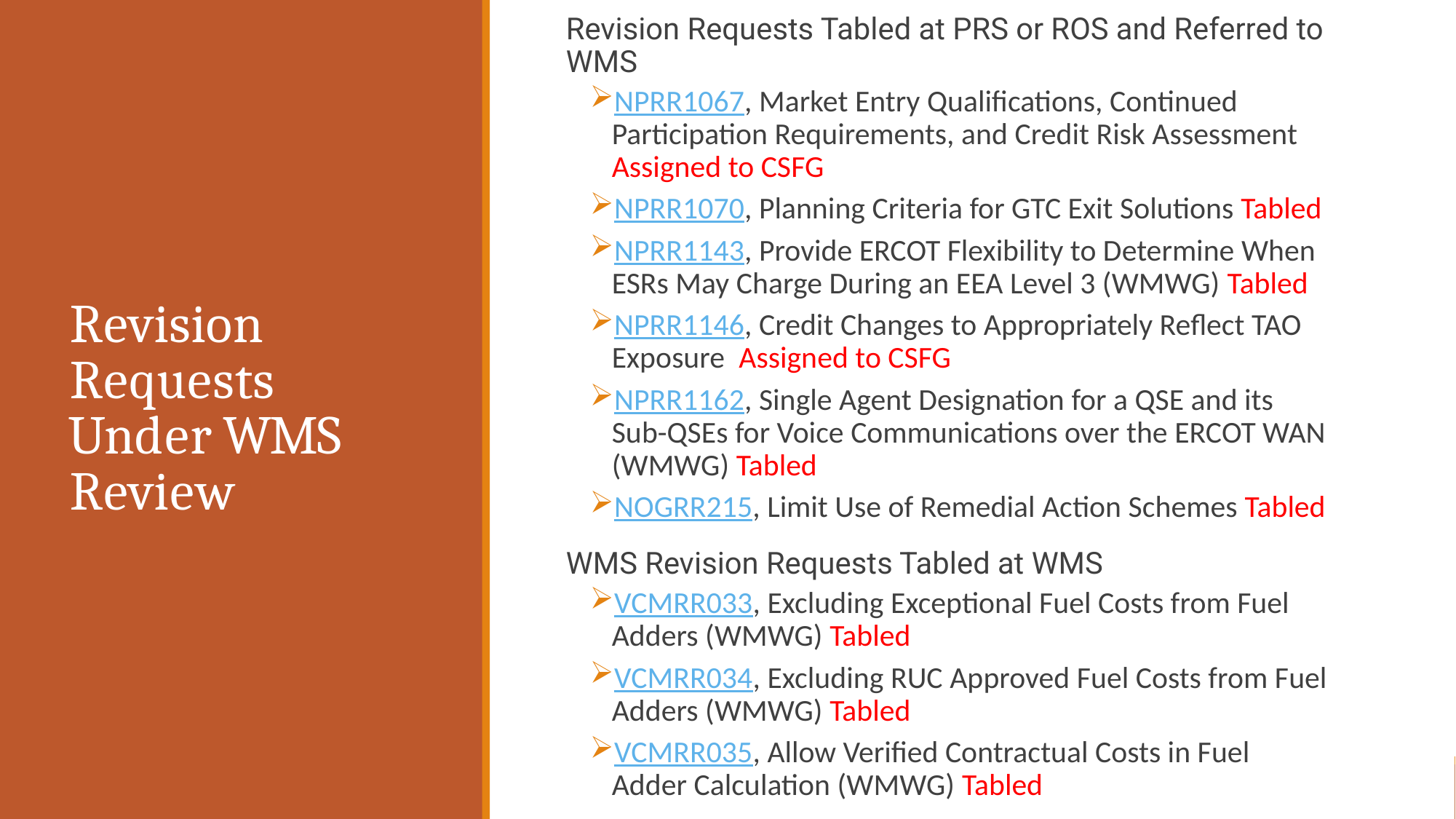

Revision Requests Tabled at PRS or ROS and Referred to WMS
NPRR1067, Market Entry Qualifications, Continued Participation Requirements, and Credit Risk Assessment  Assigned to CSFG
NPRR1070, Planning Criteria for GTC Exit Solutions Tabled
NPRR1143, Provide ERCOT Flexibility to Determine When ESRs May Charge During an EEA Level 3 (WMWG) Tabled
NPRR1146, Credit Changes to Appropriately Reflect TAO Exposure  Assigned to CSFG
NPRR1162, Single Agent Designation for a QSE and its Sub-QSEs for Voice Communications over the ERCOT WAN (WMWG) Tabled
NOGRR215, Limit Use of Remedial Action Schemes Tabled
WMS Revision Requests Tabled at WMS
VCMRR033, Excluding Exceptional Fuel Costs from Fuel Adders (WMWG) Tabled
VCMRR034, Excluding RUC Approved Fuel Costs from Fuel Adders (WMWG) Tabled
VCMRR035, Allow Verified Contractual Costs in Fuel Adder Calculation (WMWG) Tabled
# Revision Requests Under WMS Review